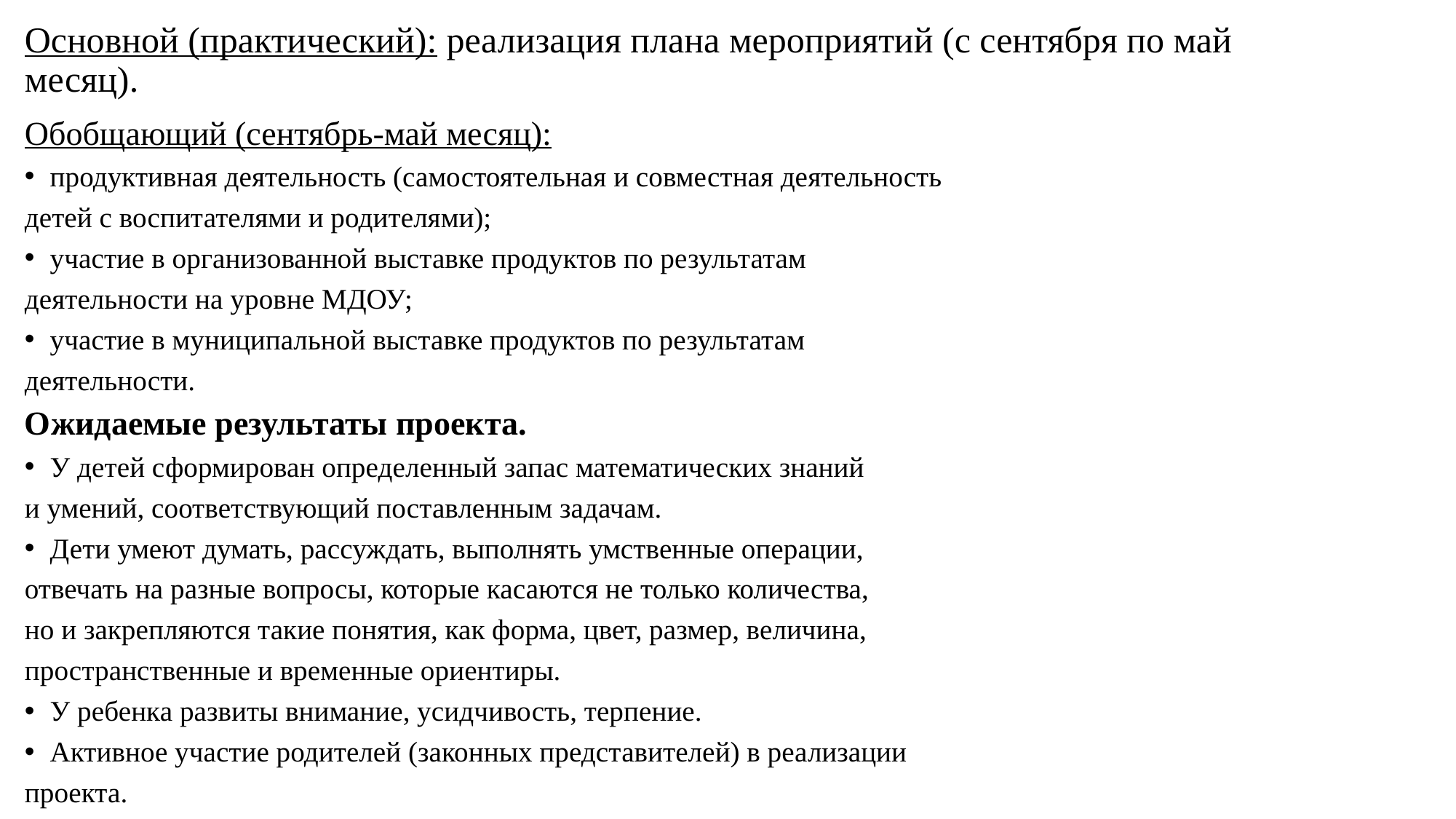

# Основной (практический): реализация плана мероприятий (с сентября по май месяц).
Обобщающий (сентябрь-май месяц):
продуктивная деятельность (самостоятельная и совместная деятельность
детей с воспитателями и родителями);
участие в организованной выставке продуктов по результатам
деятельности на уровне МДОУ;
участие в муниципальной выставке продуктов по результатам
деятельности.
Ожидаемые результаты проекта.
У детей сформирован определенный запас математических знаний
и умений, соответствующий поставленным задачам.
Дети умеют думать, рассуждать, выполнять умственные операции,
отвечать на разные вопросы, которые касаются не только количества,
но и закрепляются такие понятия, как форма, цвет, размер, величина,
пространственные и временные ориентиры.
У ребенка развиты внимание, усидчивость, терпение.
Активное участие родителей (законных представителей) в реализации
проекта.